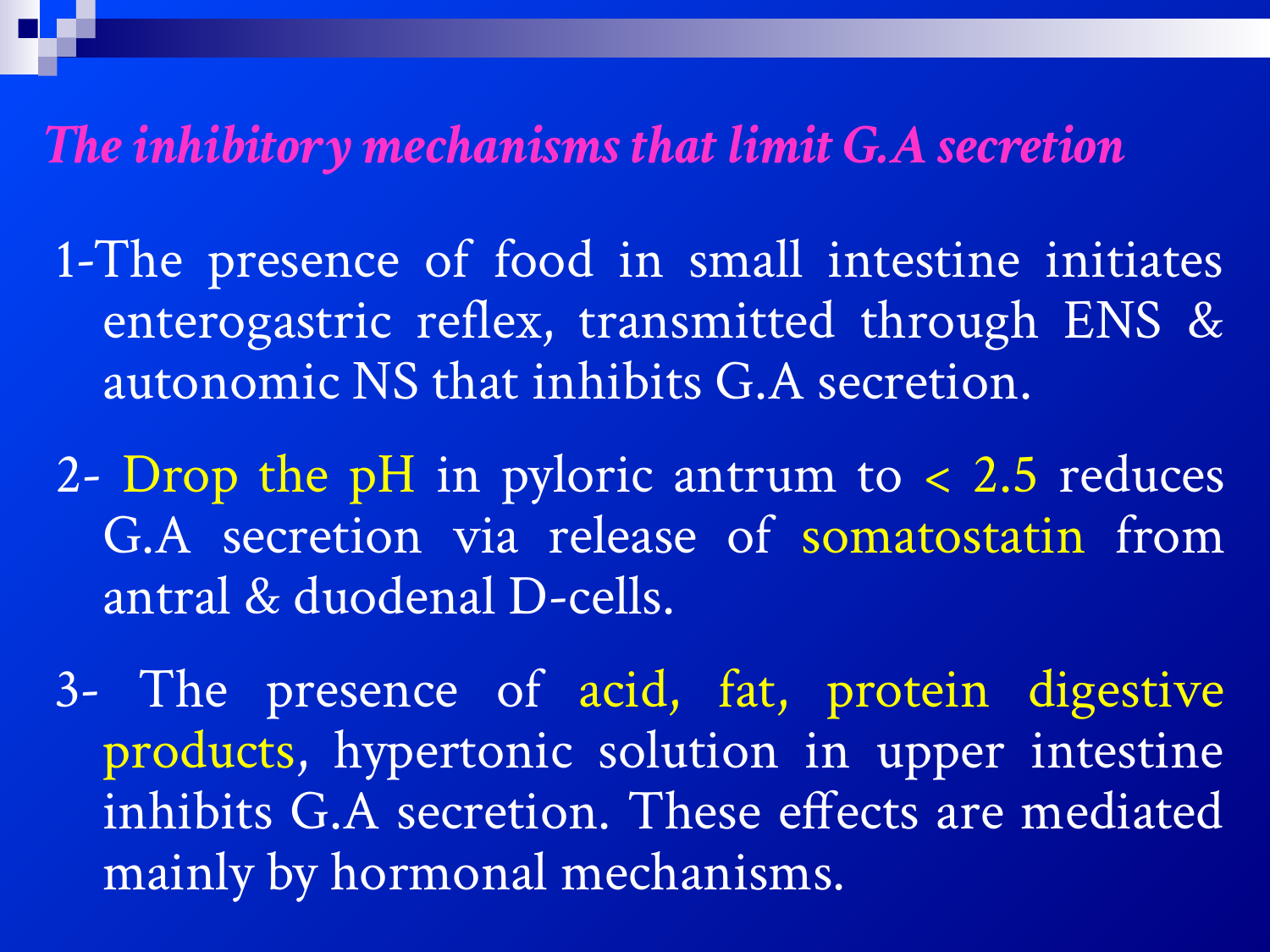

# The inhibitory mechanisms that limit G.A secretion
1-The presence of food in small intestine initiates enterogastric reflex, transmitted through ENS & autonomic NS that inhibits G.A secretion.
2- Drop the pH in pyloric antrum to < 2.5 reduces G.A secretion via release of somatostatin from antral & duodenal D-cells.
3- The presence of acid, fat, protein digestive products, hypertonic solution in upper intestine inhibits G.A secretion. These effects are mediated mainly by hormonal mechanisms.